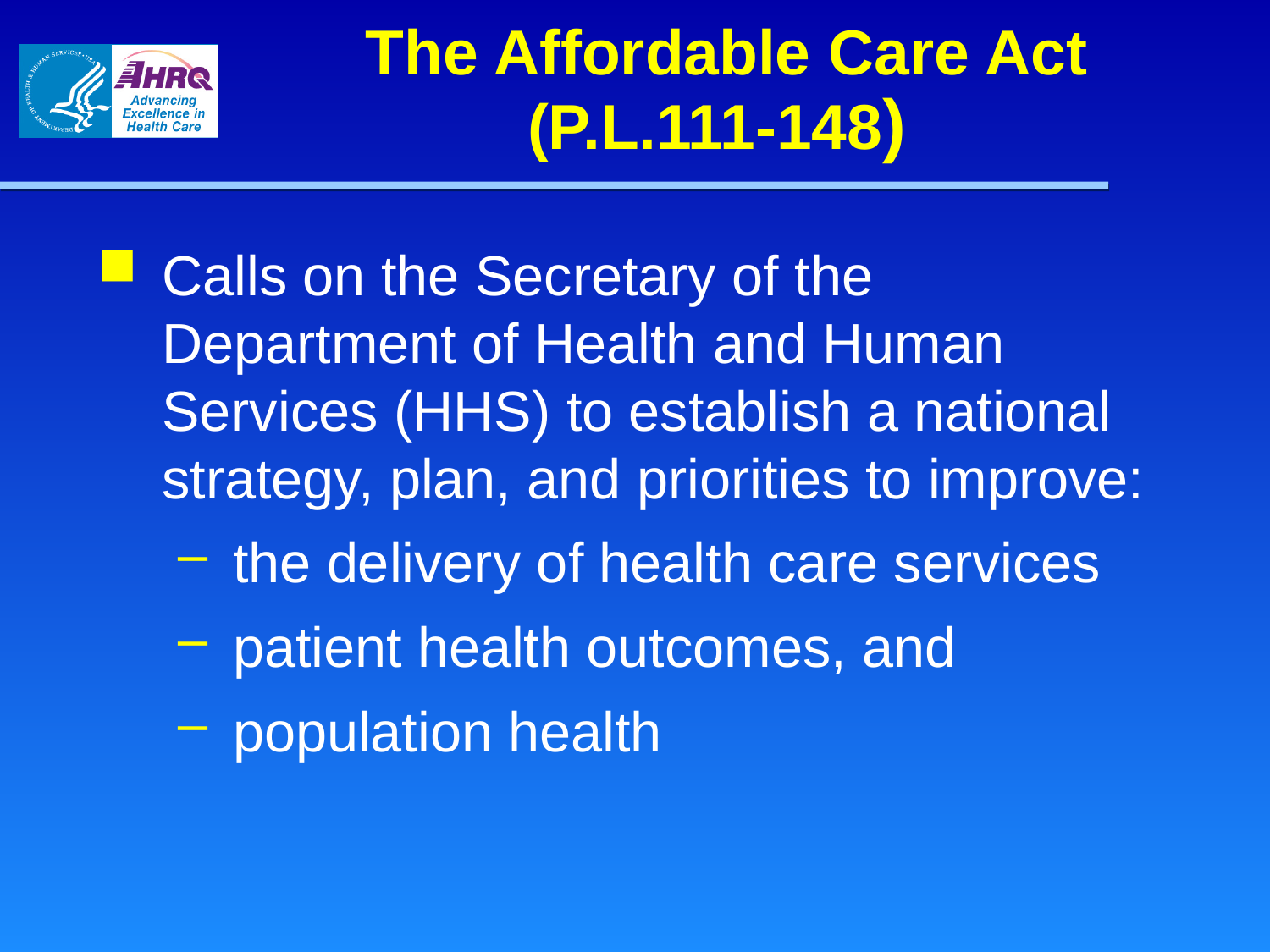

Calls on the Secretary of the Department of Health and Human Services (HHS) to establish a national strategy, plan, and priorities to improve:
the delivery of health care services
patient health outcomes, and
population health

The Affordable Care Act
(P.L.111-148)